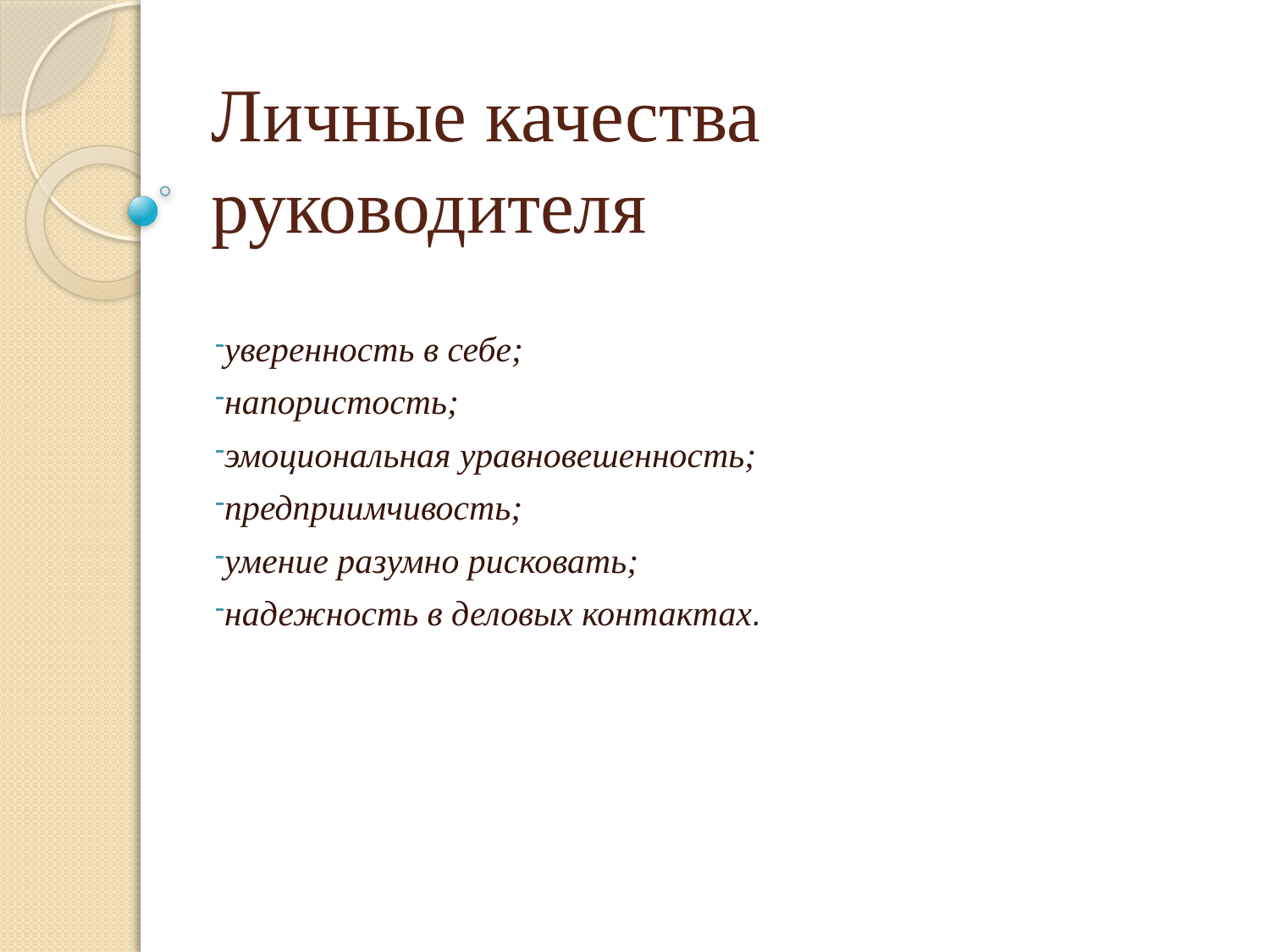

# Личные качества руководителя
уверенность в себе;
напористость;
эмоциональная уравновешенность;
предприимчивость;
умение разумно рисковать;
надежность в деловых контактах.